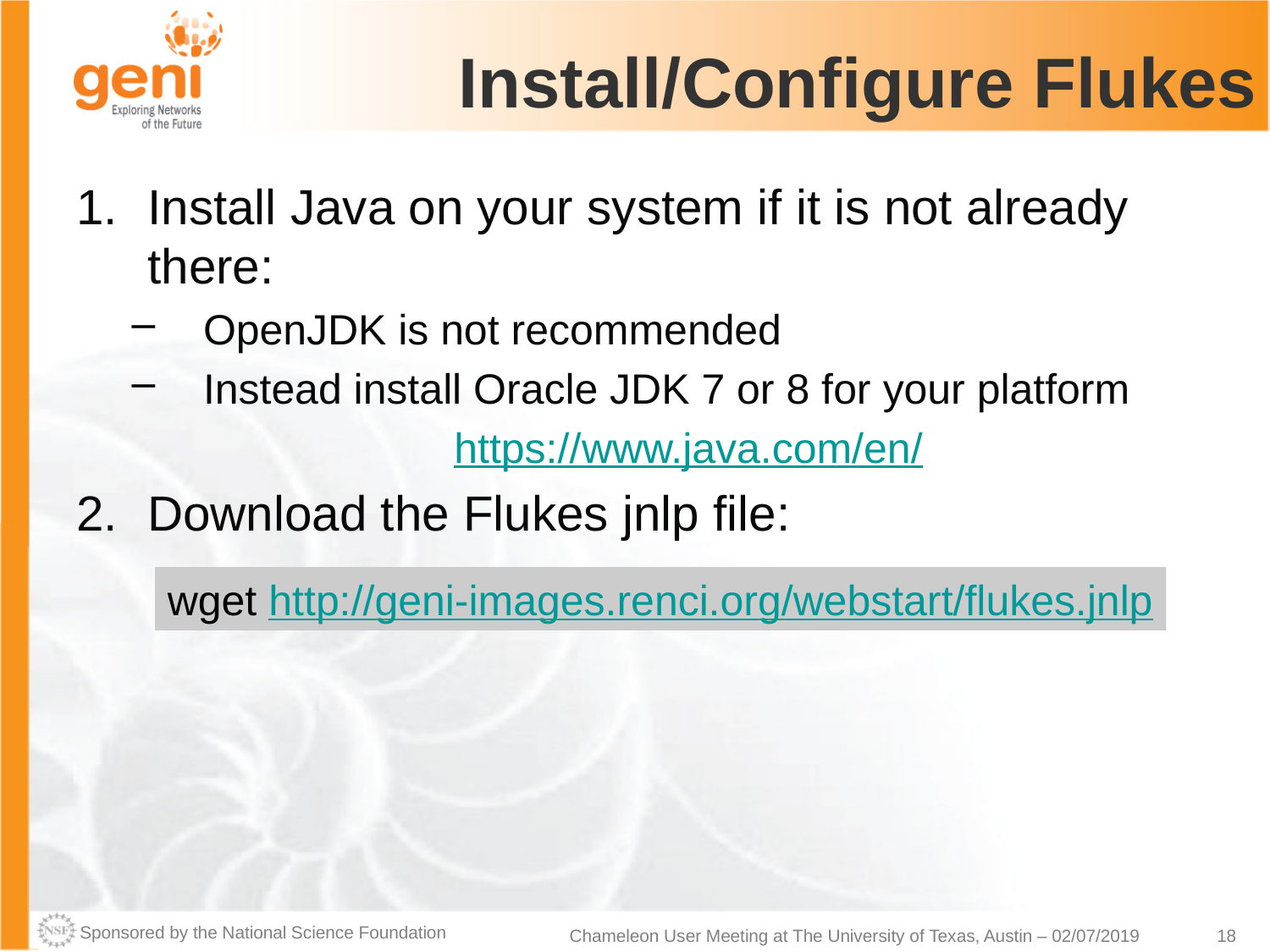

# Install/Configure Flukes
Install Java on your system if it is not already there:
OpenJDK is not recommended
Instead install Oracle JDK 7 or 8 for your platform
https://www.java.com/en/
Download the Flukes jnlp file:

wget http://geni-images.renci.org/webstart/flukes.jnlp